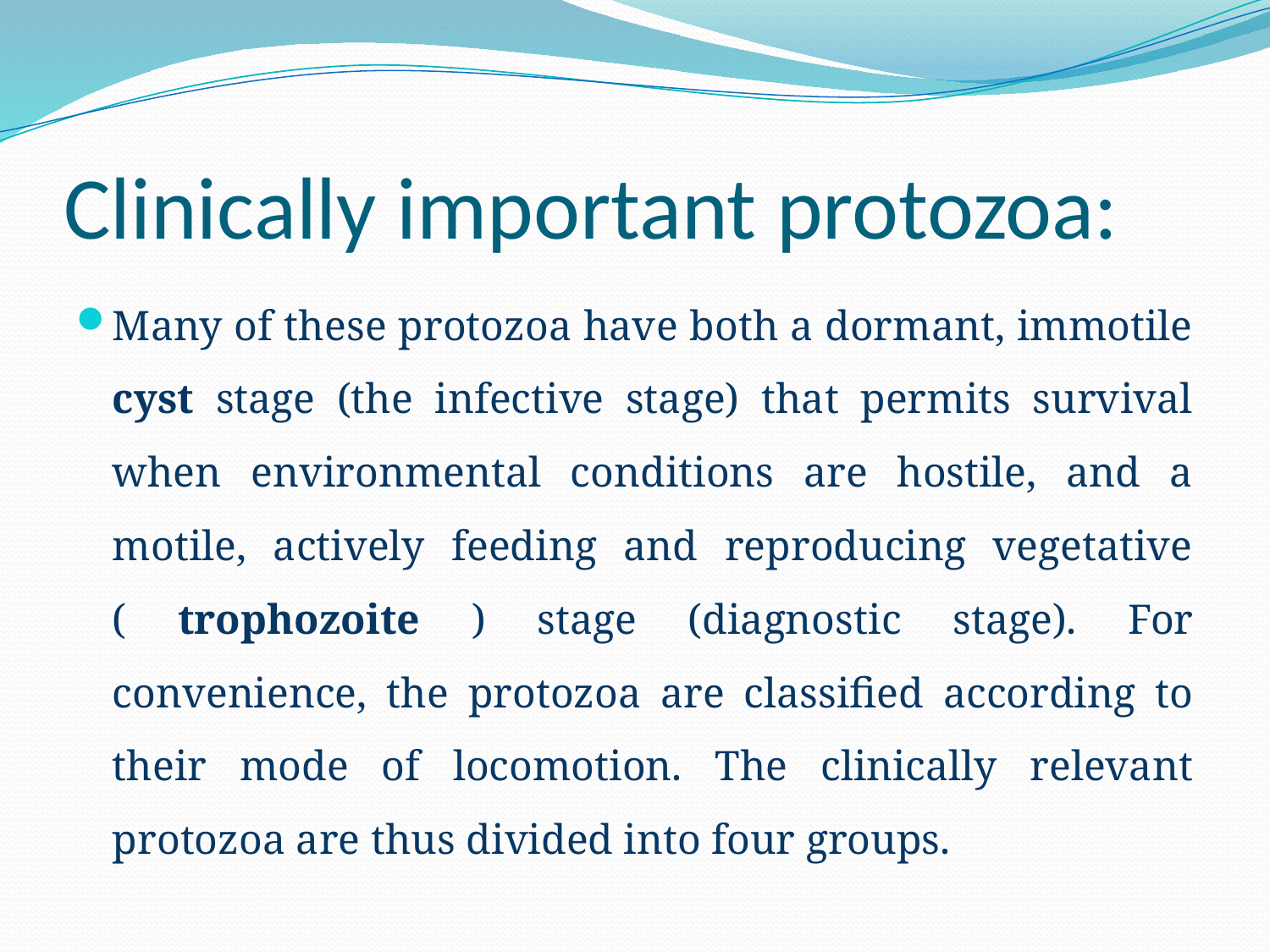

# Clinically important protozoa:
Many of these protozoa have both a dormant, immotile cyst stage (the infective stage) that permits survival when environmental conditions are hostile, and a motile, actively feeding and reproducing vegetative ( trophozoite ) stage (diagnostic stage). For convenience, the protozoa are classified according to their mode of locomotion. The clinically relevant protozoa are thus divided into four groups.